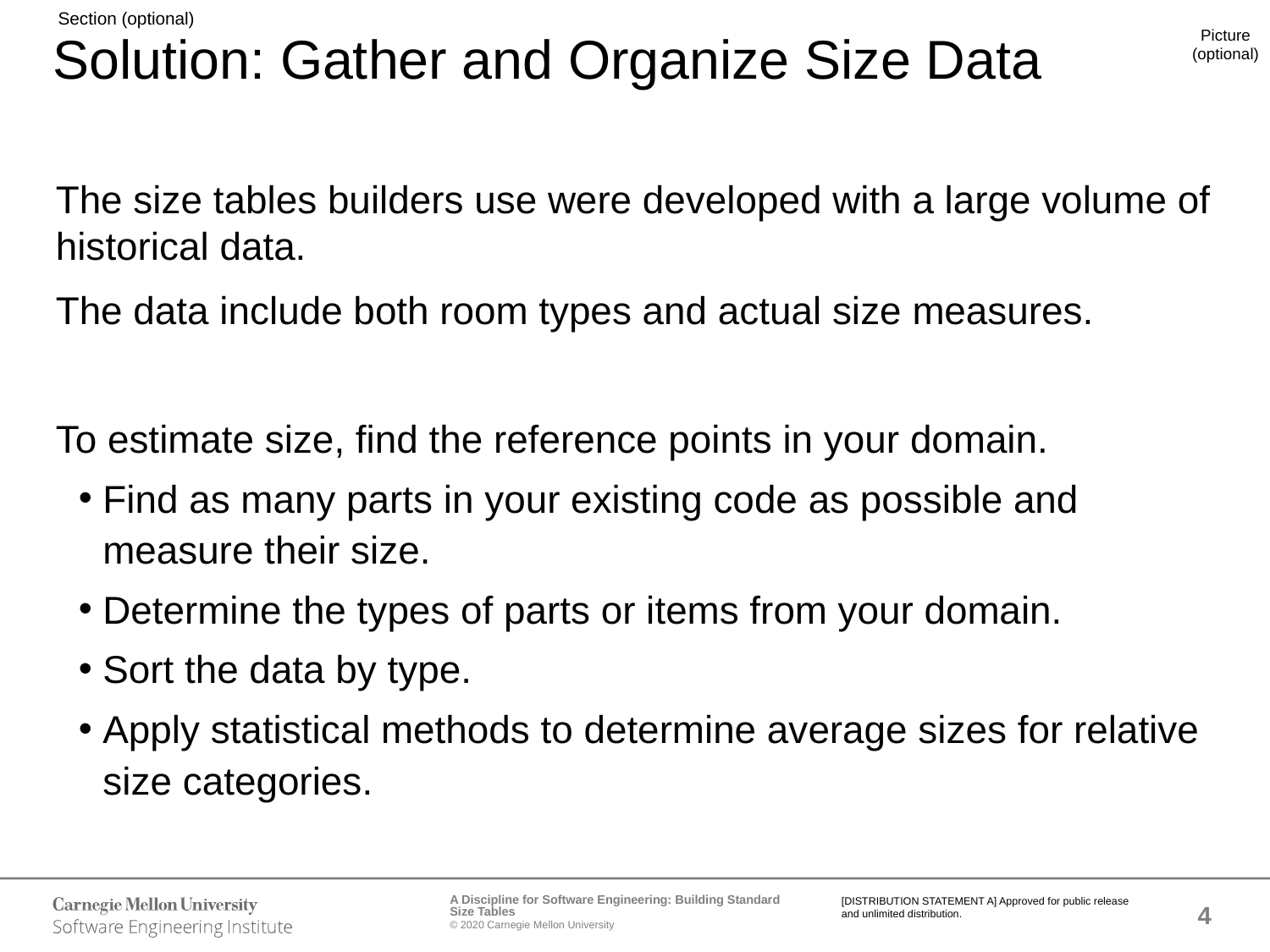

# Solution: Gather and Organize Size Data
The size tables builders use were developed with a large volume of historical data.
The data include both room types and actual size measures.

To estimate size, find the reference points in your domain.
Find as many parts in your existing code as possible and measure their size.
Determine the types of parts or items from your domain.
Sort the data by type.
Apply statistical methods to determine average sizes for relative size categories.